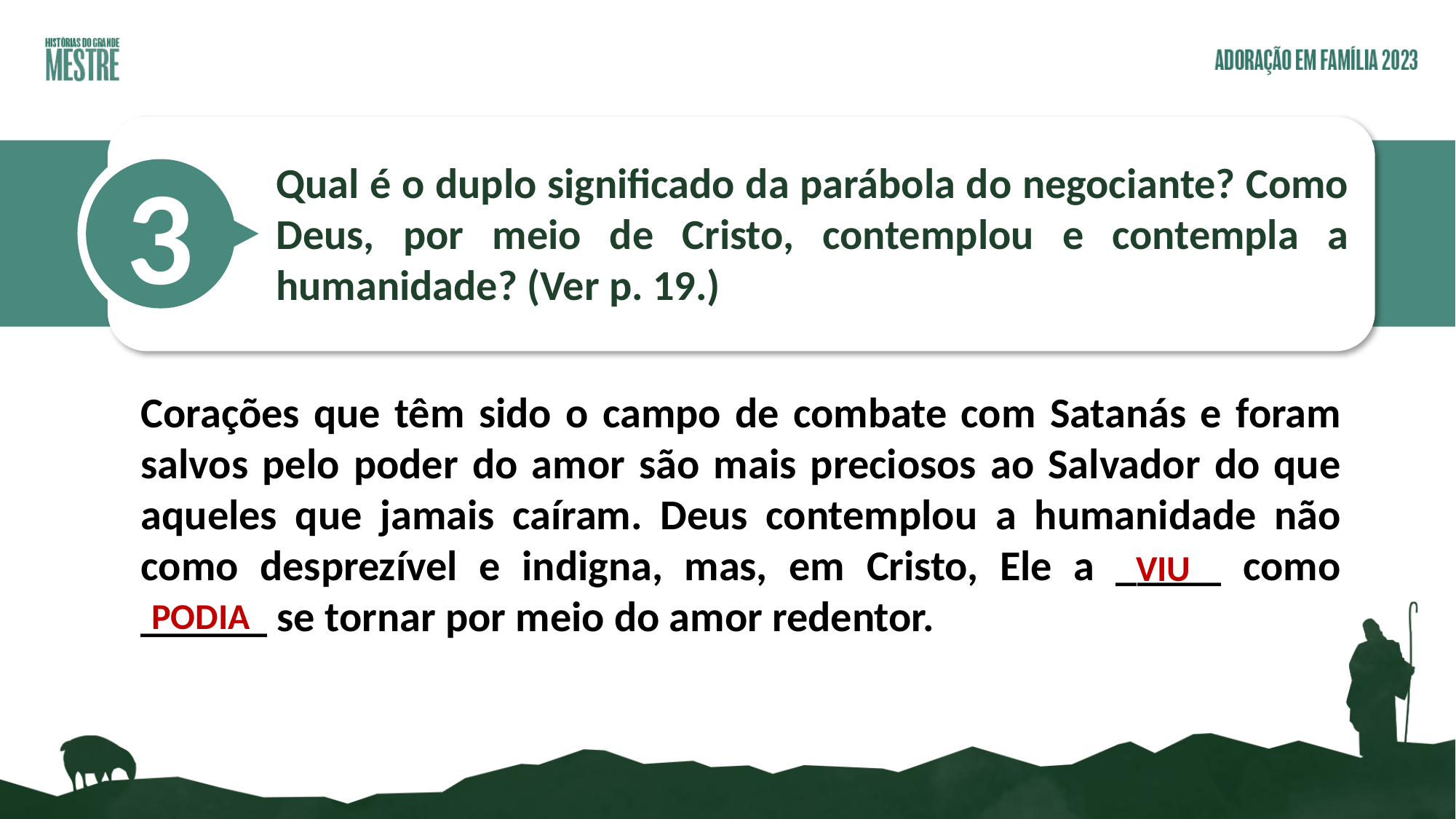

3
Qual é o duplo significado da parábola do negociante? Como Deus, por meio de Cristo, contemplou e contempla a humanidade? (Ver p. 19.)
Corações que têm sido o campo de combate com Satanás e foram salvos pelo poder do amor são mais preciosos ao Salvador do que aqueles que jamais caíram. Deus contemplou a humanidade não como desprezível e indigna, mas, em Cristo, Ele a _____ como ______ se tornar por meio do amor redentor.
VIU
PODIA